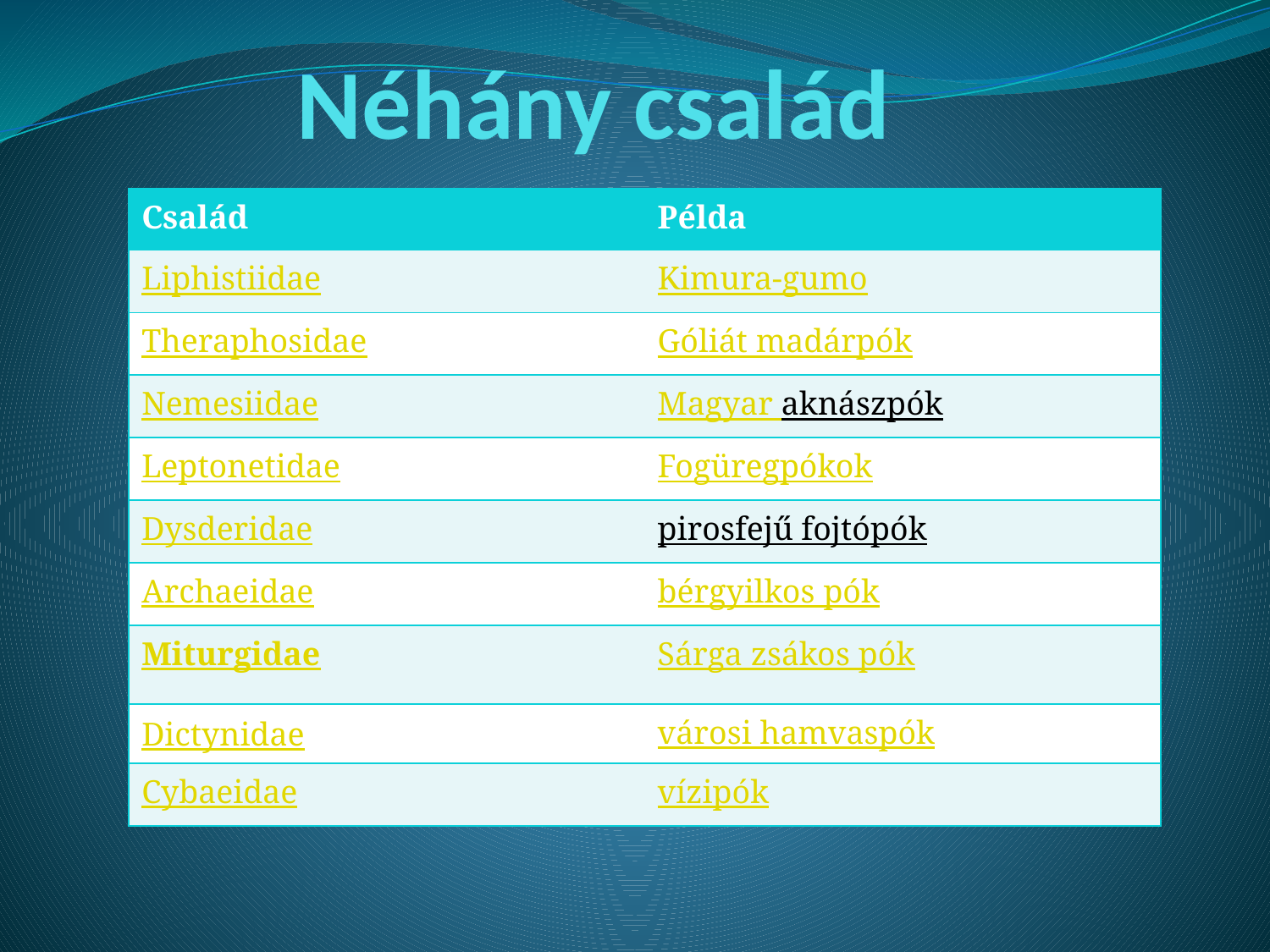

# Néhány család
| Család | Példa |
| --- | --- |
| Liphistiidae | Kimura-gumo |
| Theraphosidae | Góliát madárpók |
| Nemesiidae | Magyar aknászpók |
| Leptonetidae | Fogüregpókok |
| Dysderidae | pirosfejű fojtópók |
| Archaeidae | bérgyilkos pók |
| Miturgidae | Sárga zsákos pók |
| Dictynidae | városi hamvaspók |
| Cybaeidae | vízipók |